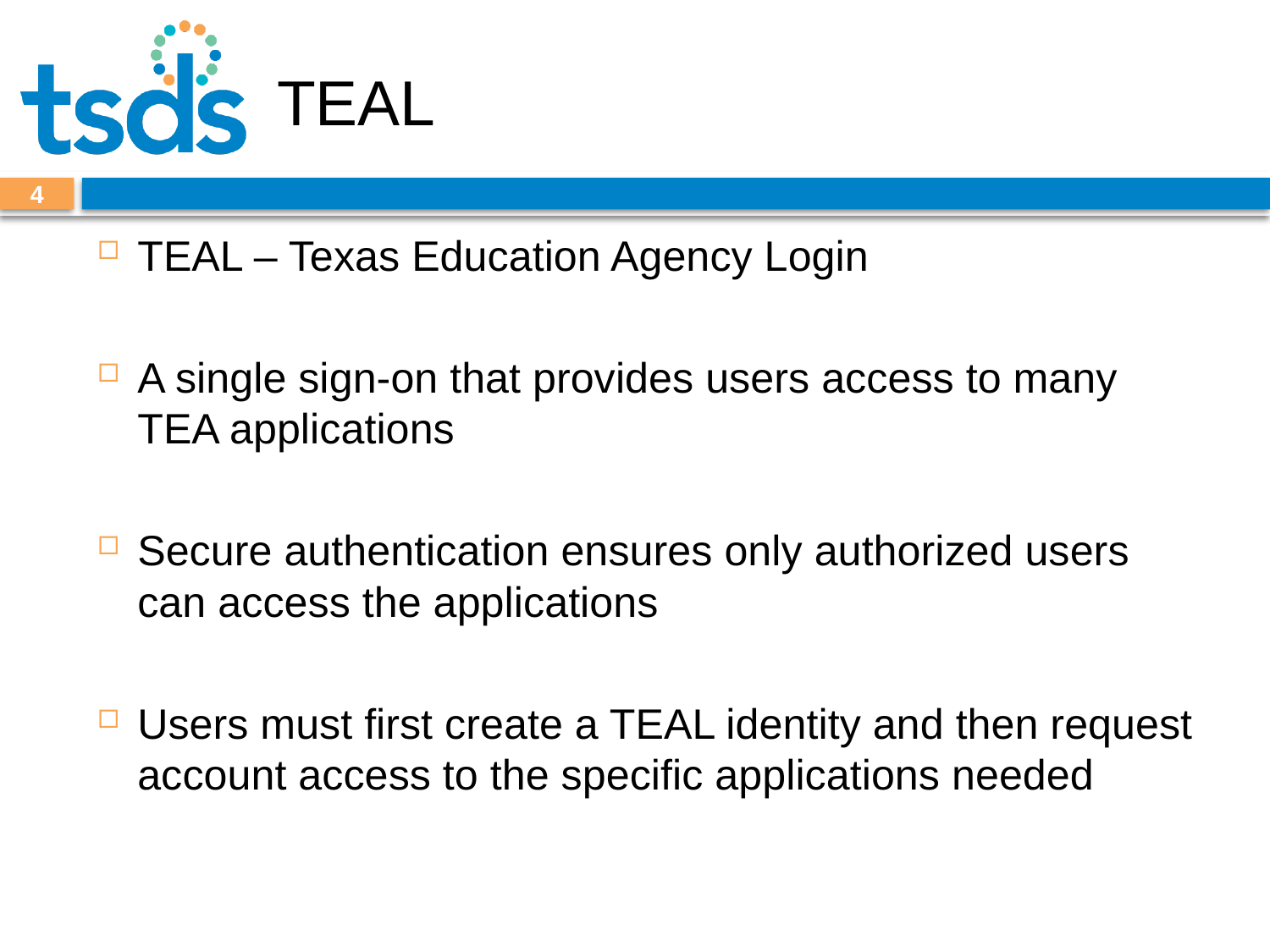

# TEAL
4
TEAL – Texas Education Agency Login

A single sign-on that provides users access to many TEA applications

Secure authentication ensures only authorized users can access the applications

Users must first create a TEAL identity and then request account access to the specific applications needed